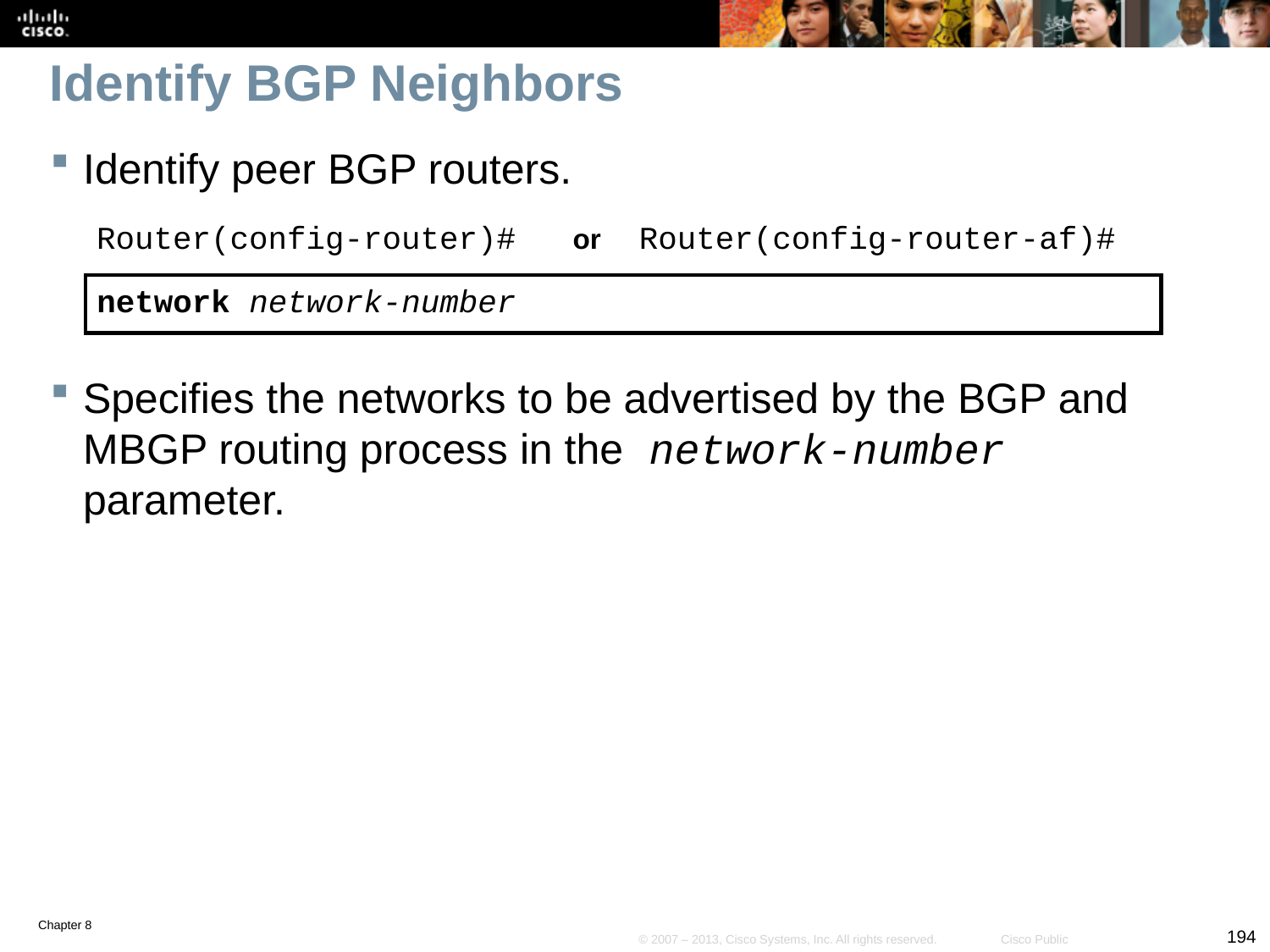

# Identify BGP Neighbors
Identify peer BGP routers.
Router(config-router)#   or  Router(config-router-af)#
network network-number
Specifies the networks to be advertised by the BGP and MBGP routing process in the network-number parameter.